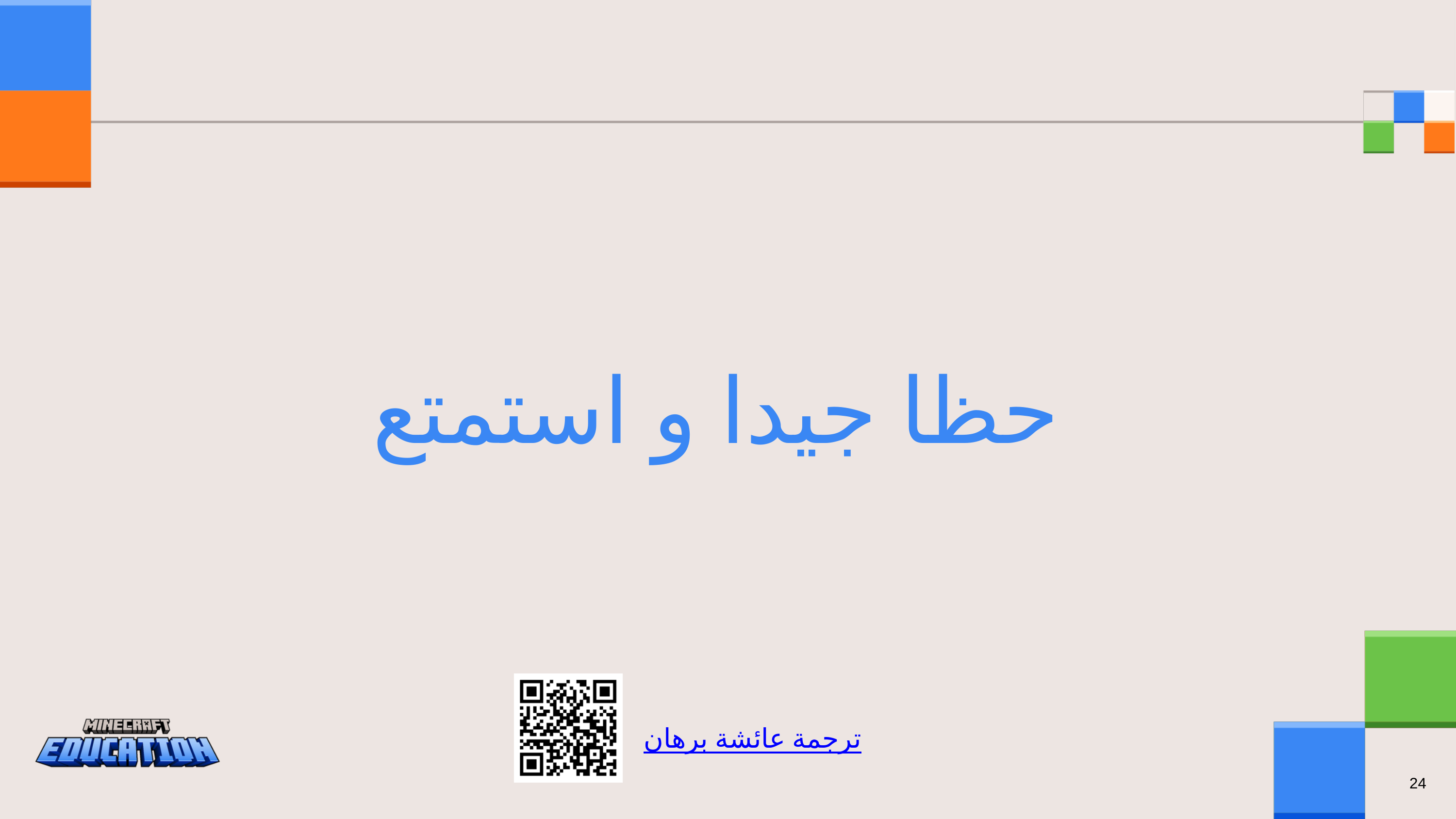

حظا جيدا و استمتع

ترجمة عائشة برهان
24